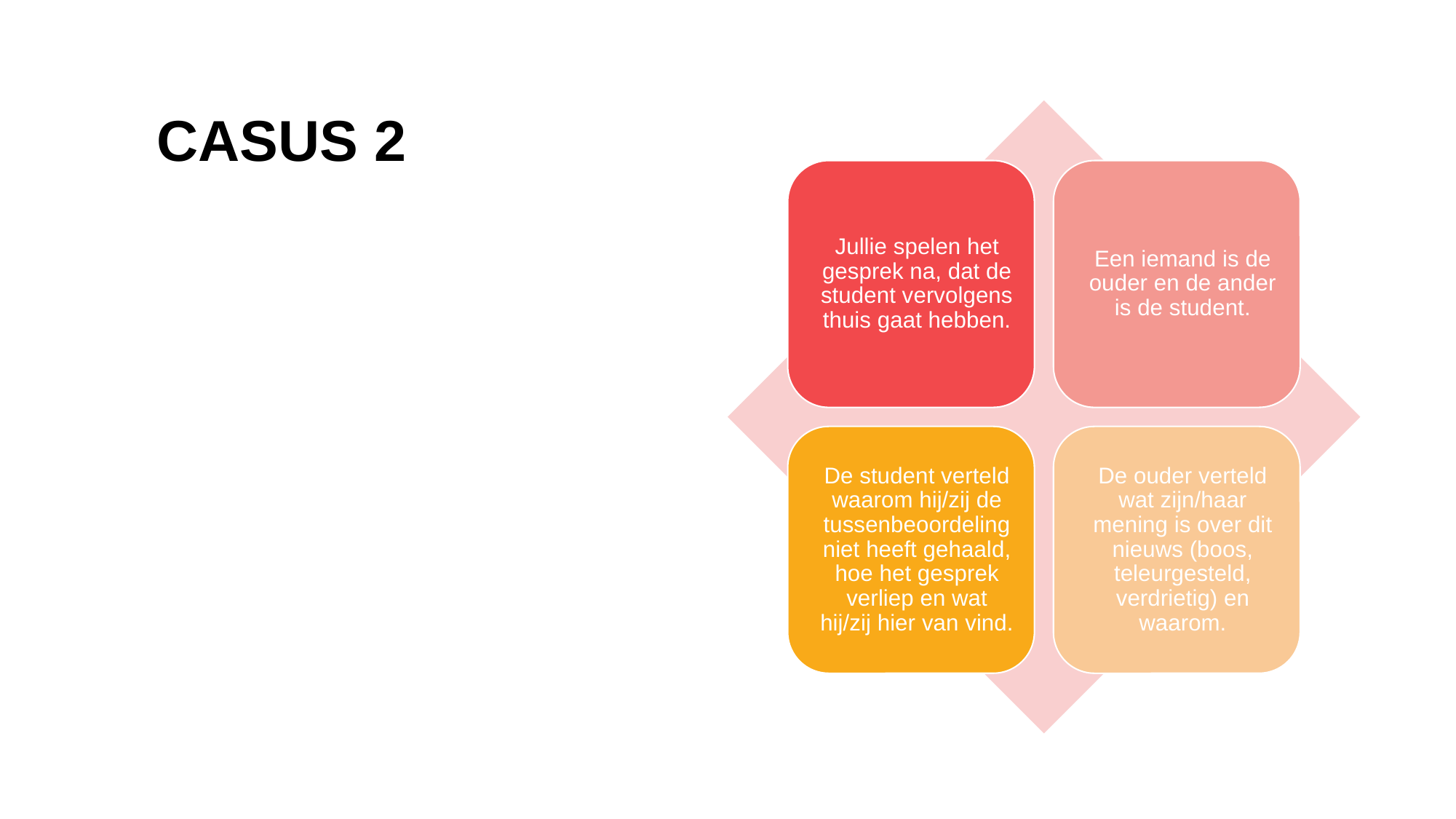

Jullie spelen het gesprek na, dat de student vervolgens thuis gaat hebben.
Een iemand is de ouder en de ander is de student.
De student verteld waarom hij/zij de tussenbeoordeling niet heeft gehaald, hoe het gesprek verliep en wat hij/zij hier van vind.
De ouder verteld wat zijn/haar mening is over dit nieuws (boos, teleurgesteld, verdrietig) en waarom.
# Casus 2